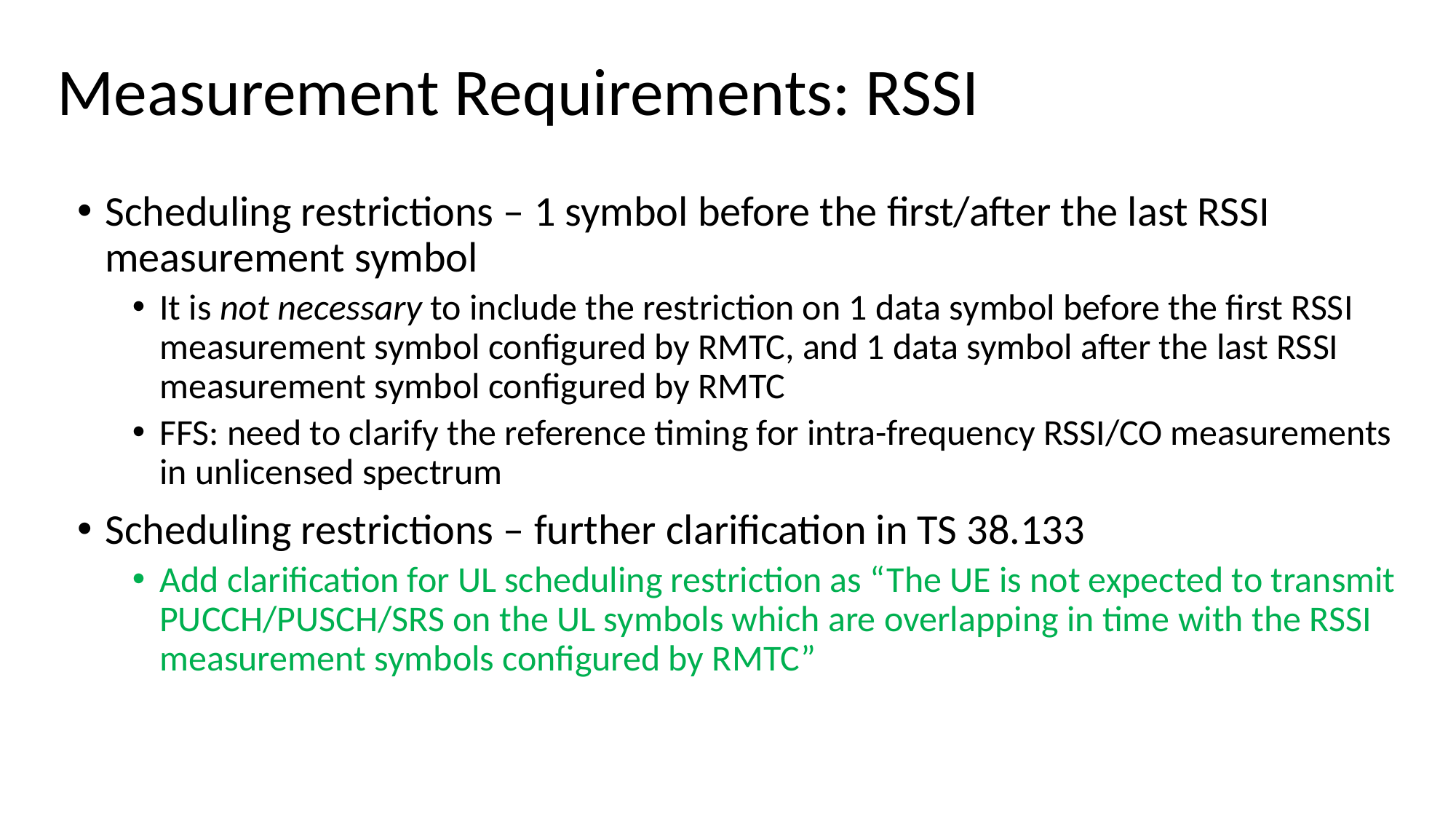

# Measurement Requirements: RSSI
Scheduling restrictions – 1 symbol before the first/after the last RSSI measurement symbol
It is not necessary to include the restriction on 1 data symbol before the first RSSI measurement symbol configured by RMTC, and 1 data symbol after the last RSSI measurement symbol configured by RMTC
FFS: need to clarify the reference timing for intra-frequency RSSI/CO measurements in unlicensed spectrum
Scheduling restrictions – further clarification in TS 38.133
Add clarification for UL scheduling restriction as “The UE is not expected to transmit PUCCH/PUSCH/SRS on the UL symbols which are overlapping in time with the RSSI measurement symbols configured by RMTC”